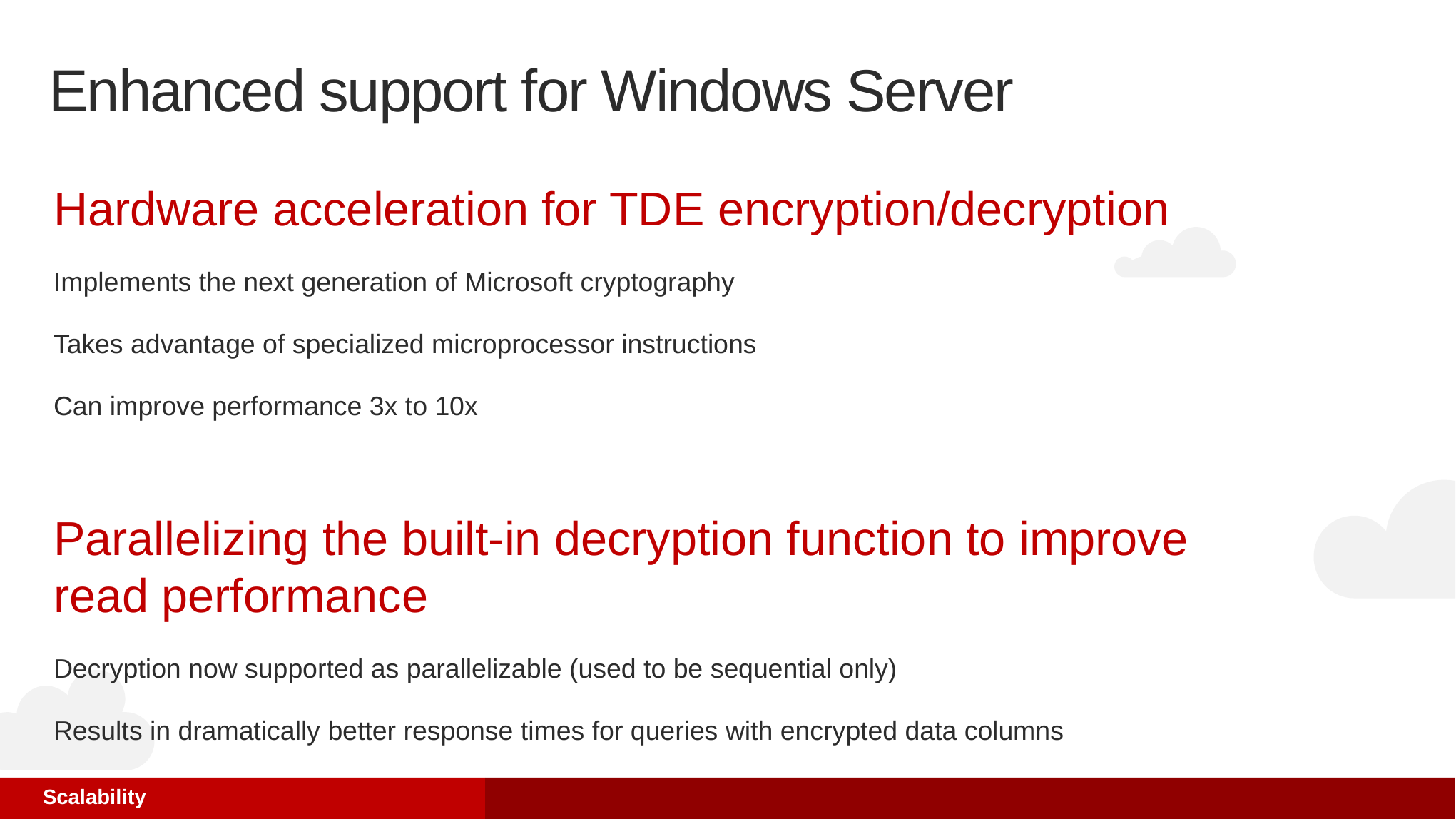

Enhanced support for Windows Server
Hardware acceleration for TDE encryption/decryption
Implements the next generation of Microsoft cryptography
Takes advantage of specialized microprocessor instructions
Can improve performance 3x to 10x
Parallelizing the built-in decryption function to improve read performance
Decryption now supported as parallelizable (used to be sequential only)
Results in dramatically better response times for queries with encrypted data columns

Scalability